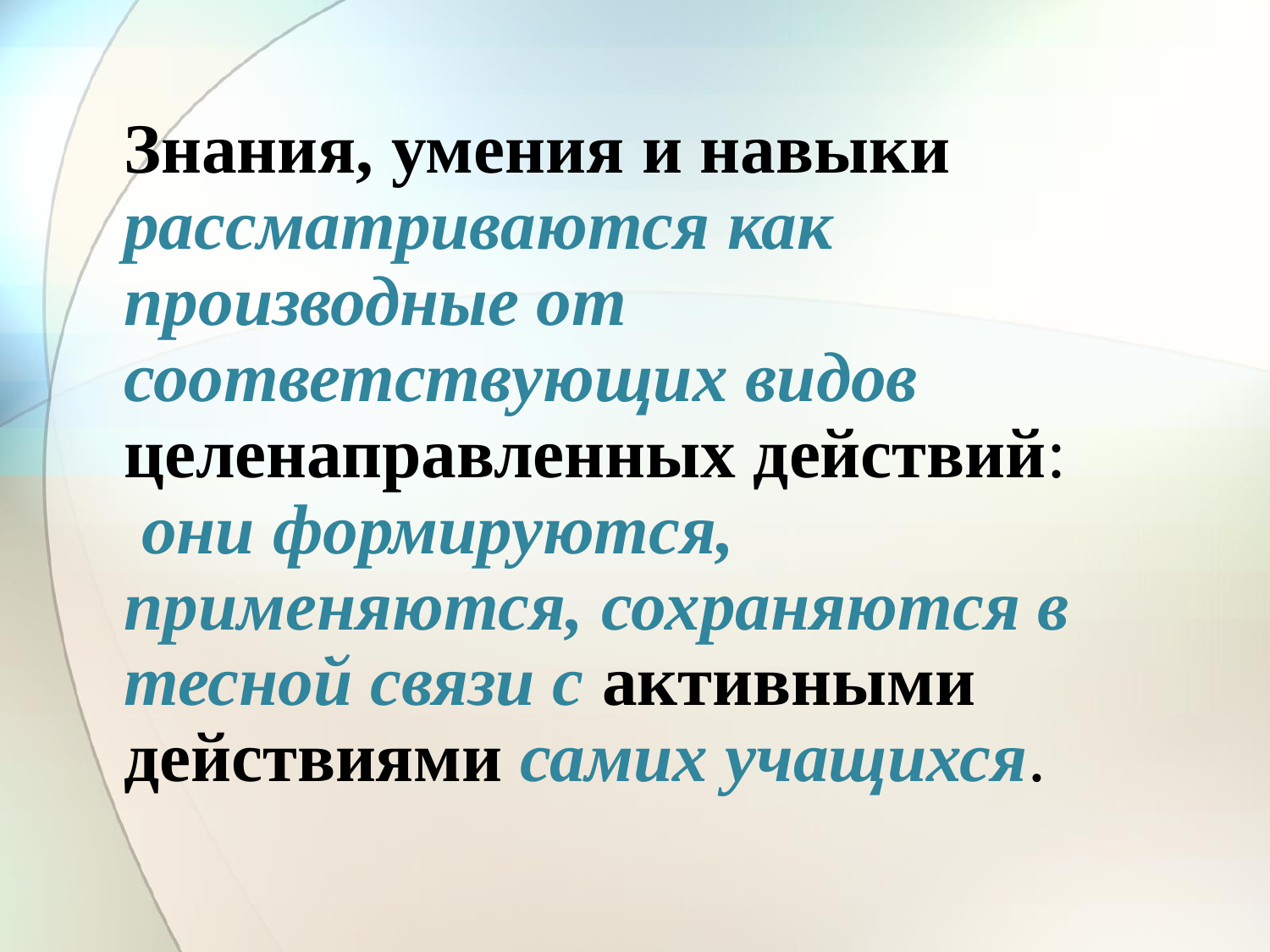

Знания, умения и навыки рассматриваются как производные от соответствующих видов целенаправленных действий:         они формируются, применяются, сохраняются в тесной связи с активными действиями самих учащихся.